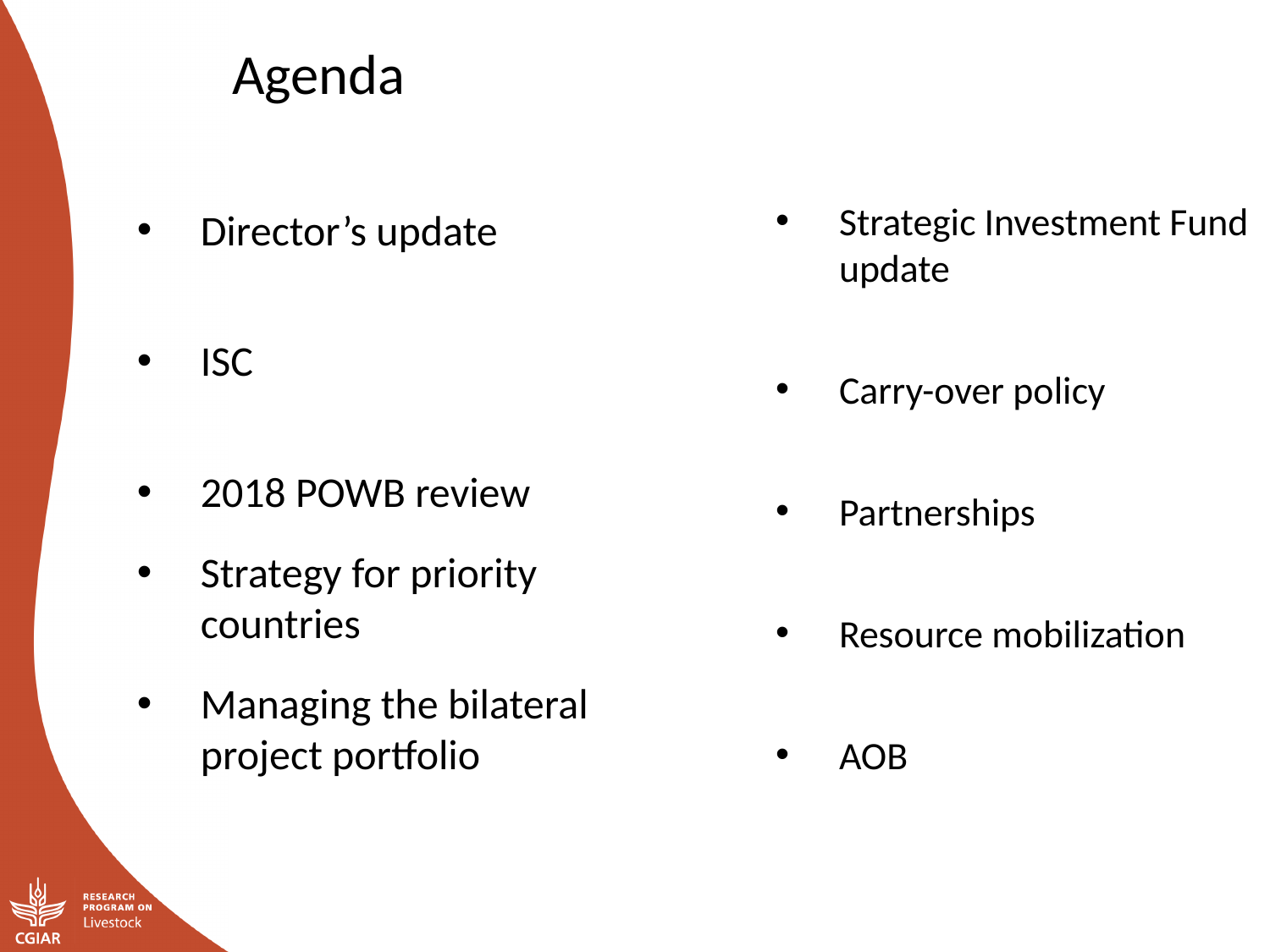

Agenda

Director’s update
ISC
2018 POWB review
Strategy for priority countries
Managing the bilateral project portfolio
Strategic Investment Fund update
Carry-over policy
Partnerships
Resource mobilization
AOB